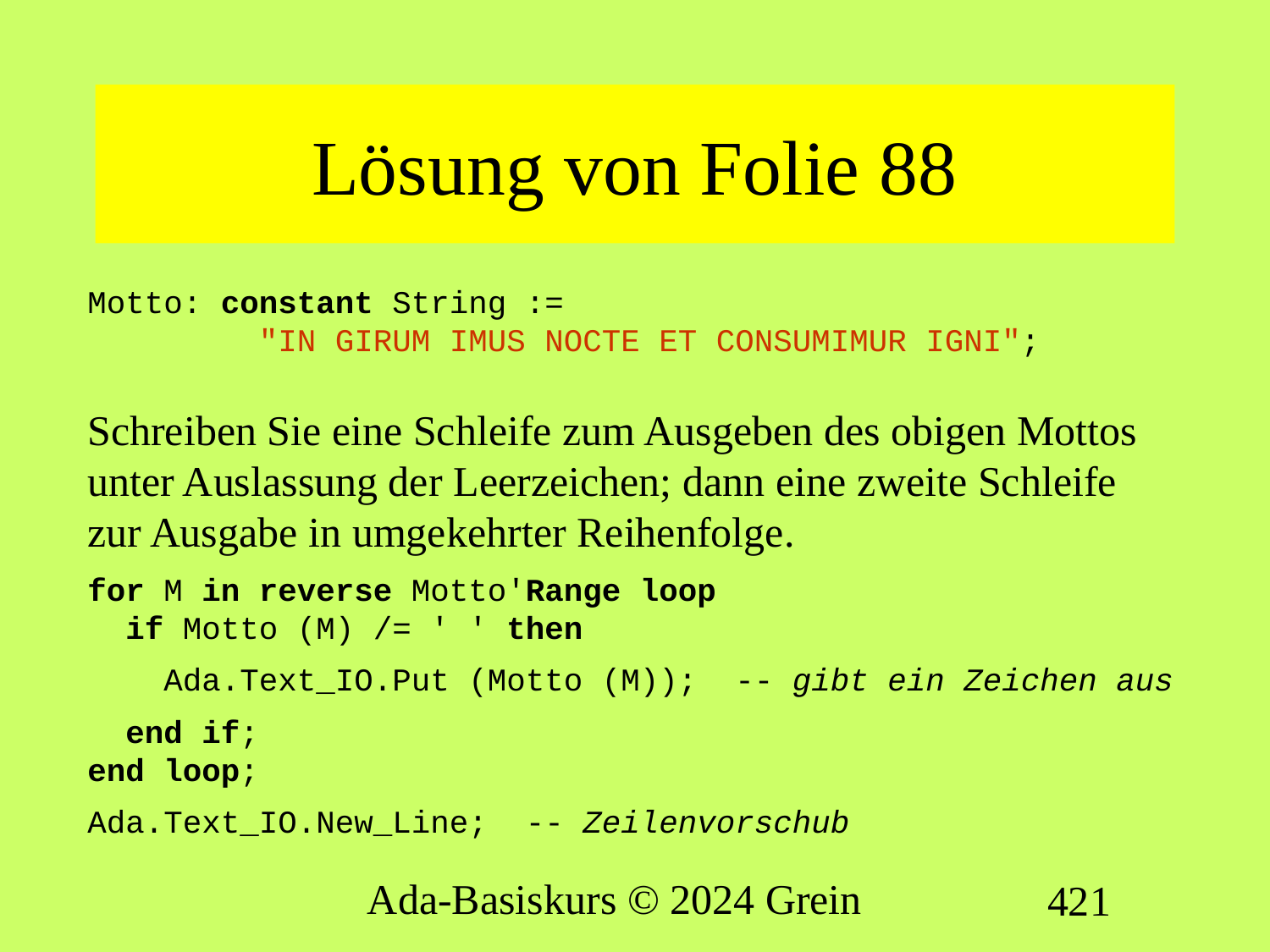

# Lösung von Folie 88
Motto: constant String :=
         "IN GIRUM IMUS NOCTE ET CONSUMIMUR IGNI";

Schreiben Sie eine Schleife zum Ausgeben des obigen Mottos unter Auslassung der Leerzeichen; dann eine zweite Schleife zur Ausgabe in umgekehrter Reihenfolge.
for M in reverse Motto'Range loop
  if Motto (M) /= ' ' then
    Ada.Text_IO.Put (Motto (M));  -- gibt ein Zeichen aus
  end if;
end loop;
Ada.Text_IO.New_Line;  -- Zeilenvorschub
Ada-Basiskurs © 2024 Grein
421